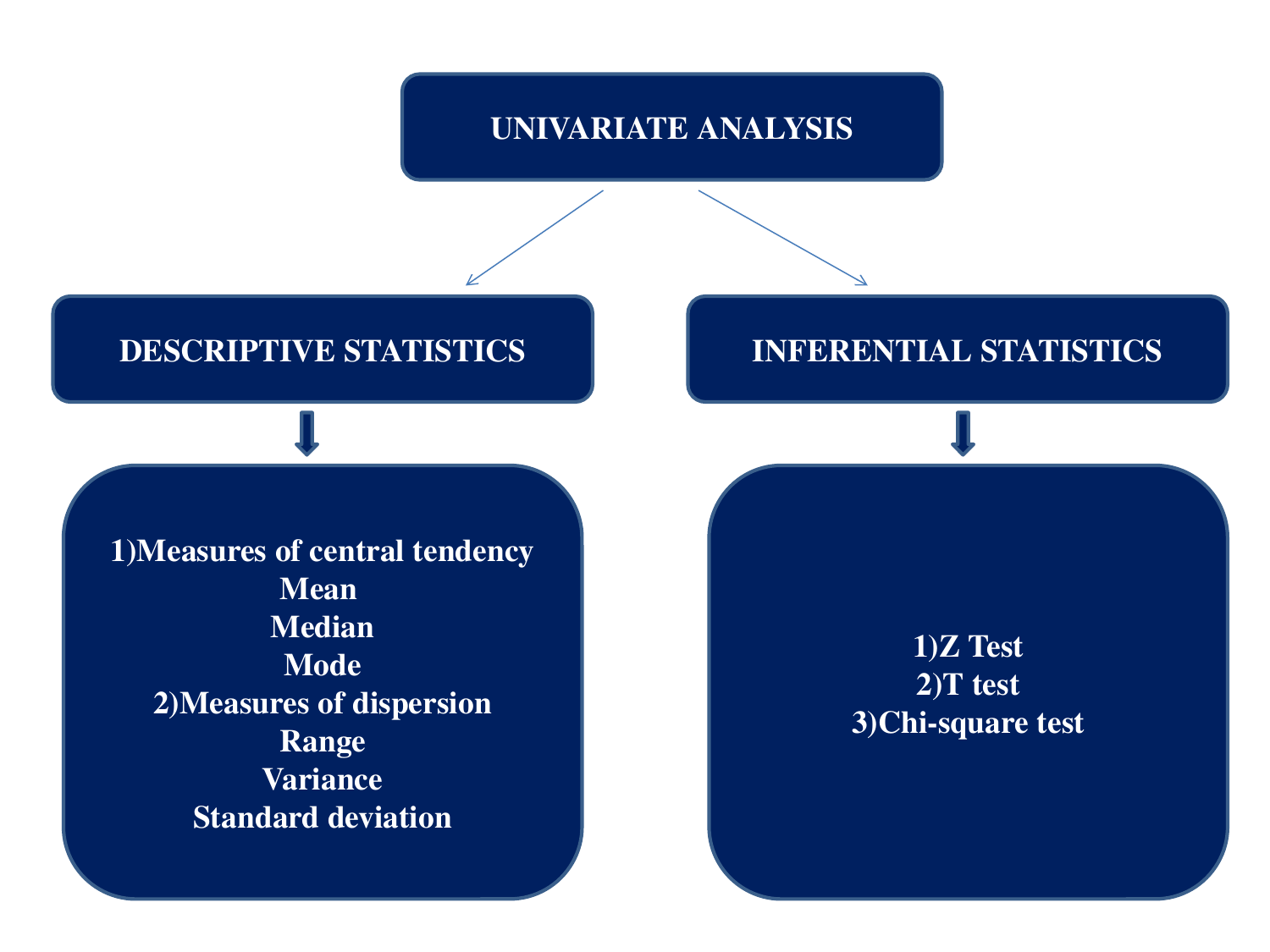

UNIVARIATE ANALYSIS
DESCRIPTIVE STATISTICS
INFERENTIAL STATISTICS

1)Measures of central tendency
Mean
Median
Mode
2)Measures of dispersion
Range
Variance
Standard deviation
1)Z Test
2)T test
3)Chi-square test